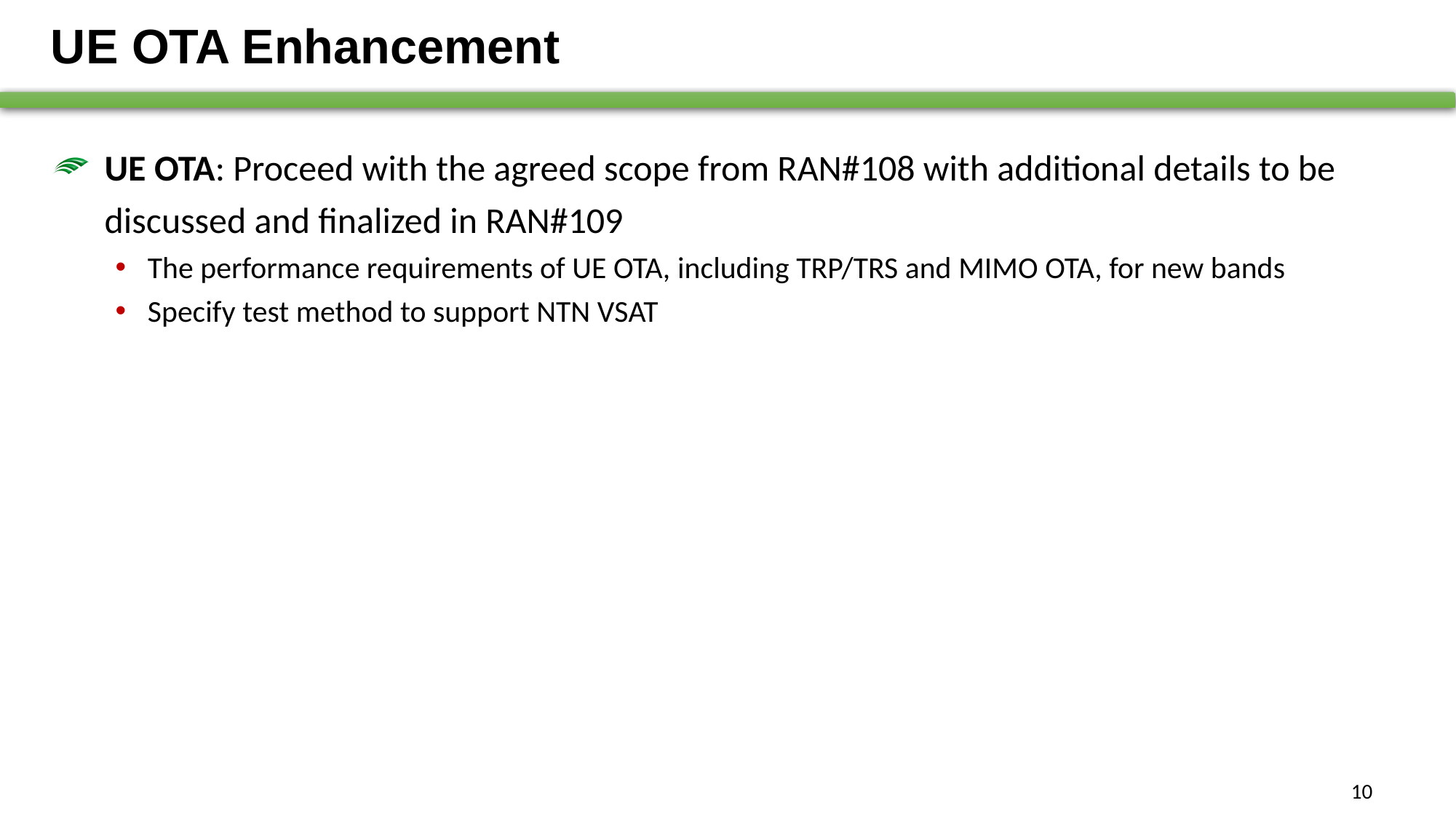

# UE OTA Enhancement
UE OTA: Proceed with the agreed scope from RAN#108 with additional details to be discussed and finalized in RAN#109
The performance requirements of UE OTA, including TRP/TRS and MIMO OTA, for new bands
Specify test method to support NTN VSAT